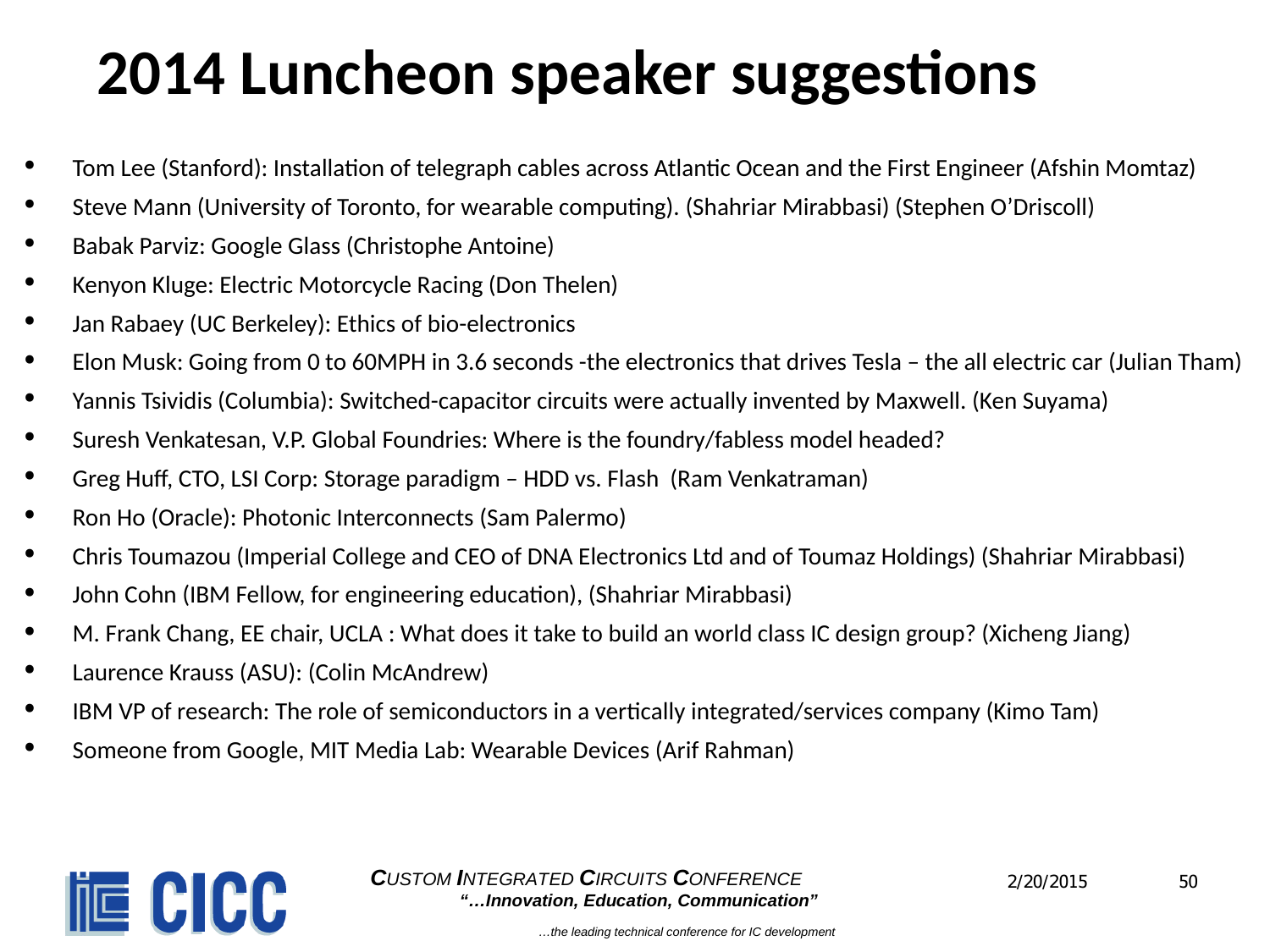

# 2014 Luncheon speaker suggestions
Tom Lee (Stanford): Installation of telegraph cables across Atlantic Ocean and the First Engineer (Afshin Momtaz)
Steve Mann (University of Toronto, for wearable computing). (Shahriar Mirabbasi) (Stephen O’Driscoll)
Babak Parviz: Google Glass (Christophe Antoine)
Kenyon Kluge: Electric Motorcycle Racing (Don Thelen)
Jan Rabaey (UC Berkeley): Ethics of bio-electronics
Elon Musk: Going from 0 to 60MPH in 3.6 seconds -the electronics that drives Tesla – the all electric car (Julian Tham)
Yannis Tsividis (Columbia): Switched-capacitor circuits were actually invented by Maxwell. (Ken Suyama)
Suresh Venkatesan, V.P. Global Foundries: Where is the foundry/fabless model headed?
Greg Huff, CTO, LSI Corp: Storage paradigm – HDD vs. Flash  (Ram Venkatraman)
Ron Ho (Oracle): Photonic Interconnects (Sam Palermo)
Chris Toumazou (Imperial College and CEO of DNA Electronics Ltd and of Toumaz Holdings) (Shahriar Mirabbasi)
John Cohn (IBM Fellow, for engineering education), (Shahriar Mirabbasi)
M. Frank Chang, EE chair, UCLA : What does it take to build an world class IC design group? (Xicheng Jiang)
Laurence Krauss (ASU): (Colin McAndrew)
IBM VP of research: The role of semiconductors in a vertically integrated/services company (Kimo Tam)
Someone from Google, MIT Media Lab: Wearable Devices (Arif Rahman)